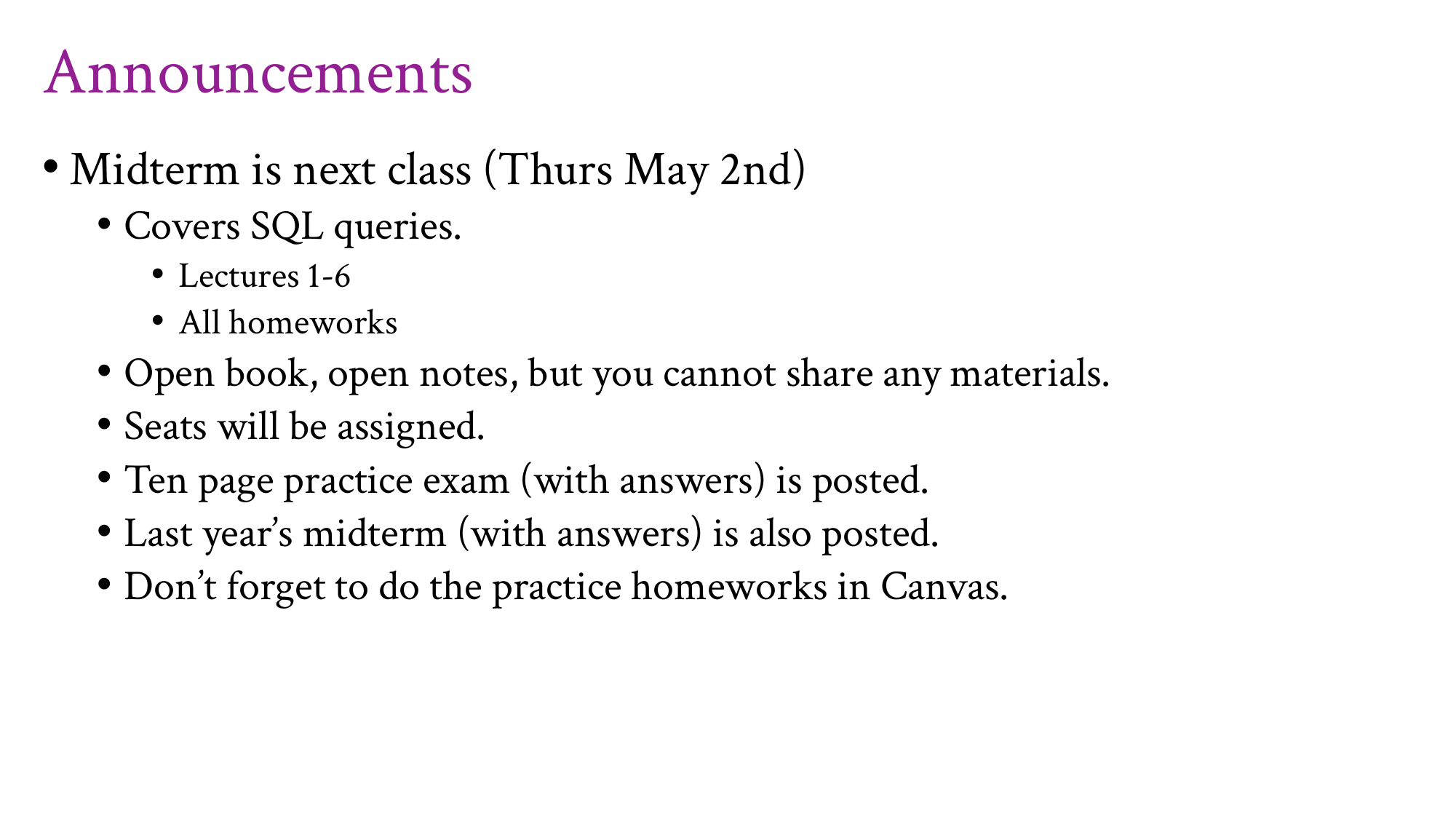

# Announcements
Midterm is next class (Thurs May 2nd)
Covers SQL queries.
Lectures 1-6
All homeworks
Open book, open notes, but you cannot share any materials.
Seats will be assigned.
Ten page practice exam (with answers) is posted.
Last year’s midterm (with answers) is also posted.
Don’t forget to do the practice homeworks in Canvas.